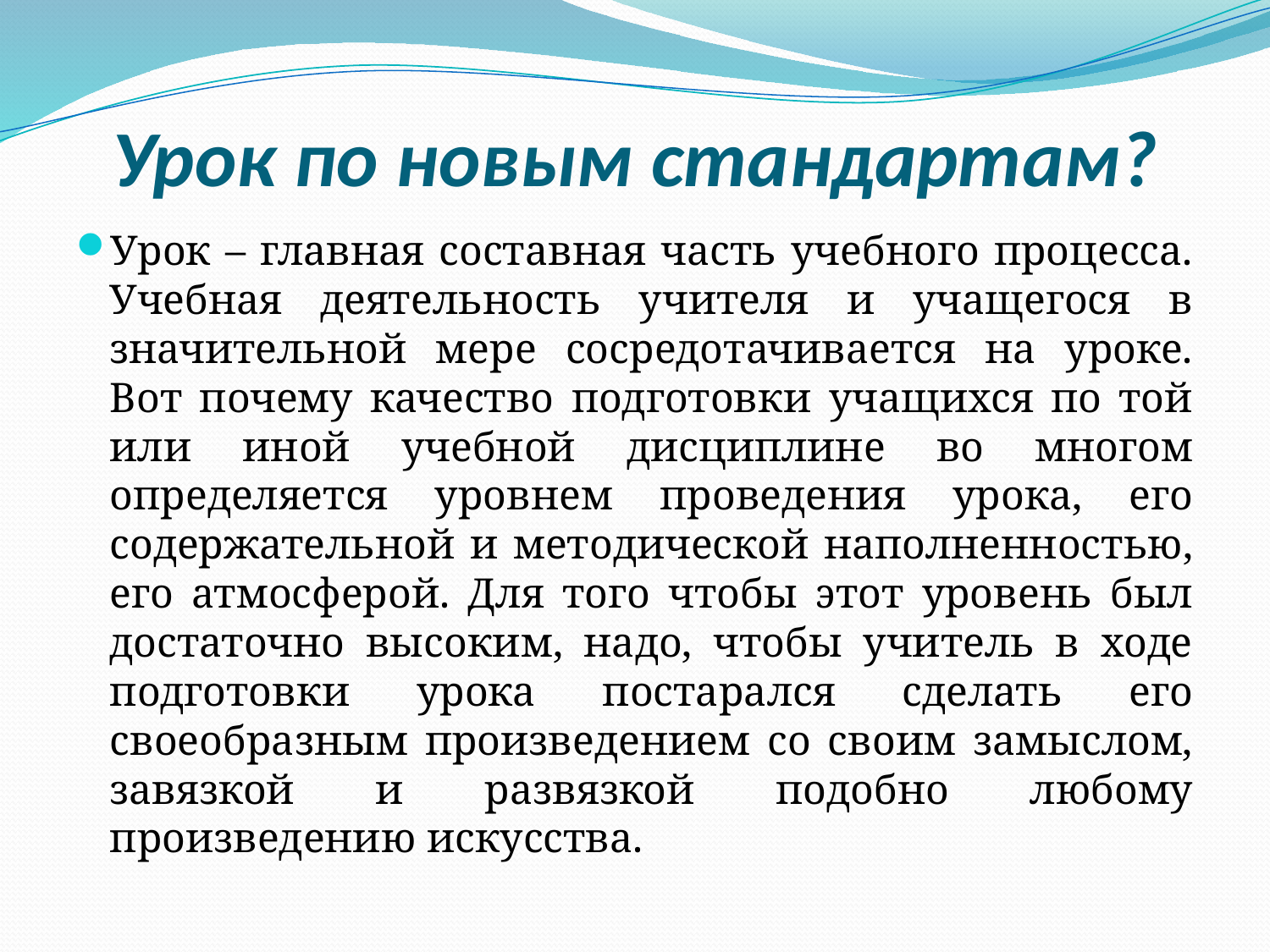

# Урок по новым стандартам?
Урок – главная составная часть учебного процесса. Учебная деятельность учителя и учащегося в значительной мере сосредотачивается на уроке. Вот почему качество подготовки учащихся по той или иной учебной дисциплине во многом определяется уровнем проведения урока, его содержательной и методической наполненностью, его атмосферой. Для того чтобы этот уровень был достаточно высоким, надо, чтобы учитель в ходе подготовки урока постарался сделать его своеобразным произведением со своим замыслом, завязкой и развязкой подобно любому произведению искусства.